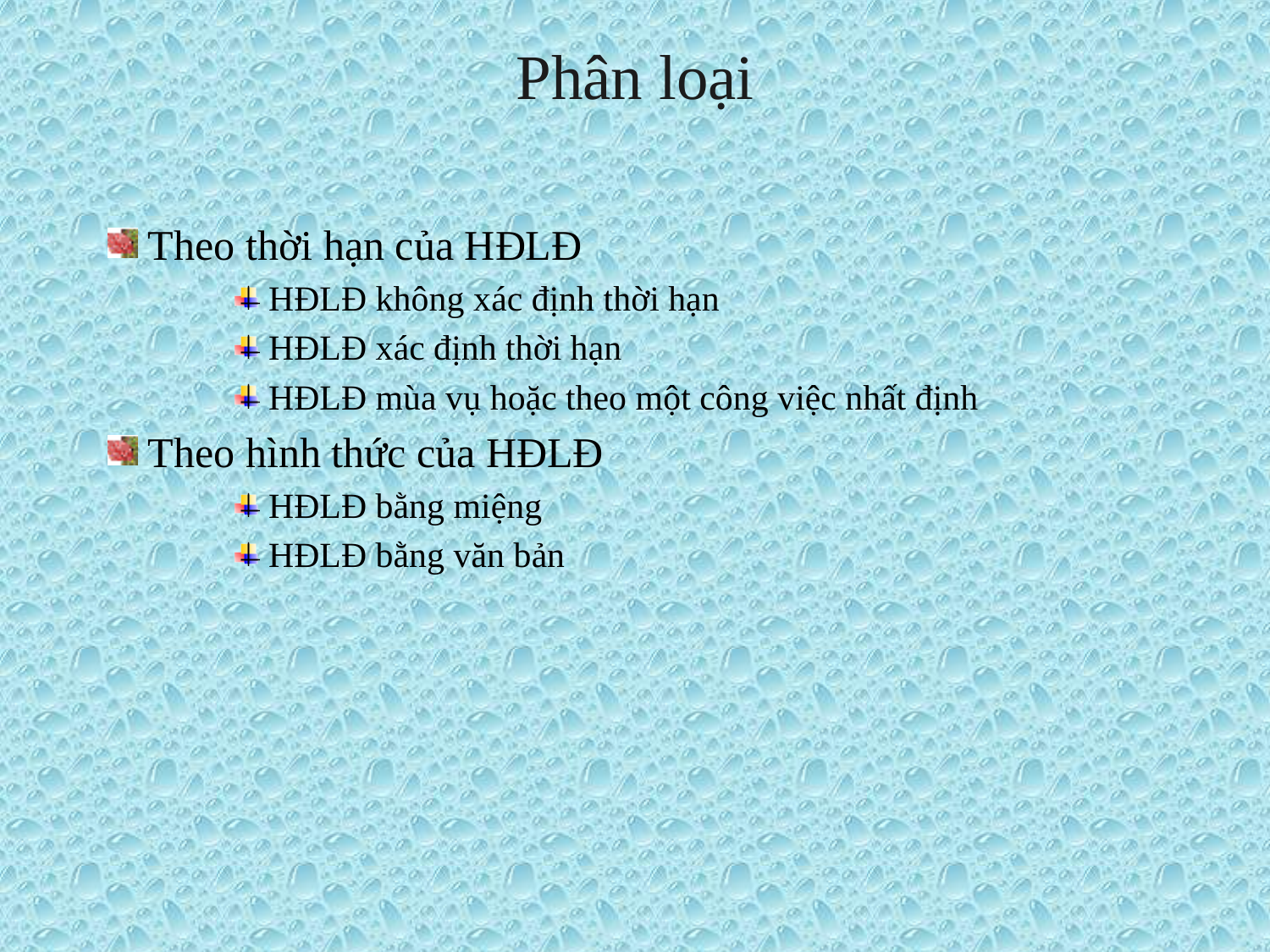

# Phân loại
 Theo thời hạn của HĐLĐ
 HĐLĐ không xác định thời hạn
 HĐLĐ xác định thời hạn
 HĐLĐ mùa vụ hoặc theo một công việc nhất định
 Theo hình thức của HĐLĐ
 HĐLĐ bằng miệng
 HĐLĐ bằng văn bản